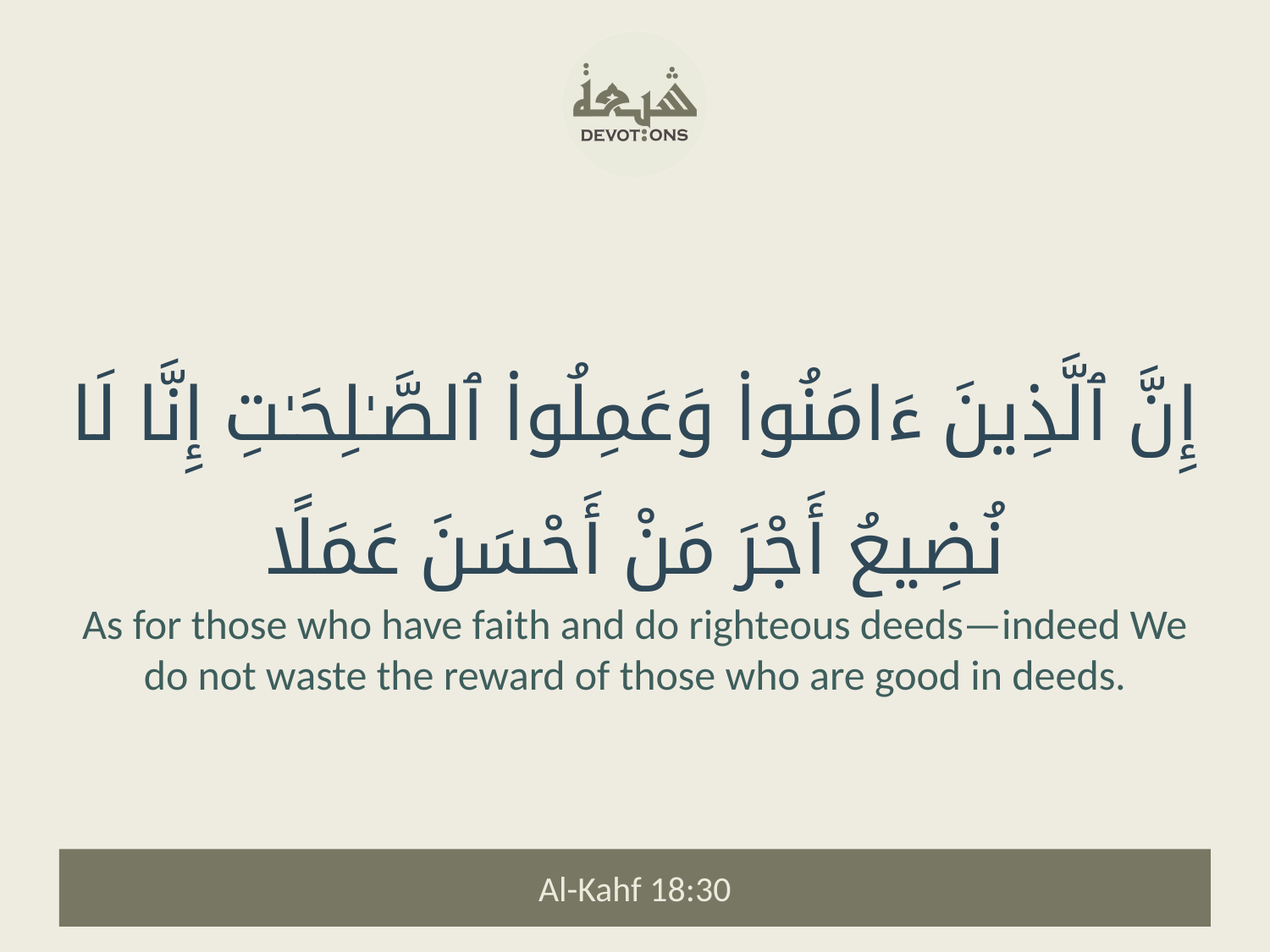

إِنَّ ٱلَّذِينَ ءَامَنُوا۟ وَعَمِلُوا۟ ٱلصَّـٰلِحَـٰتِ إِنَّا لَا نُضِيعُ أَجْرَ مَنْ أَحْسَنَ عَمَلًا
As for those who have faith and do righteous deeds—indeed We do not waste the reward of those who are good in deeds.
Al-Kahf 18:30